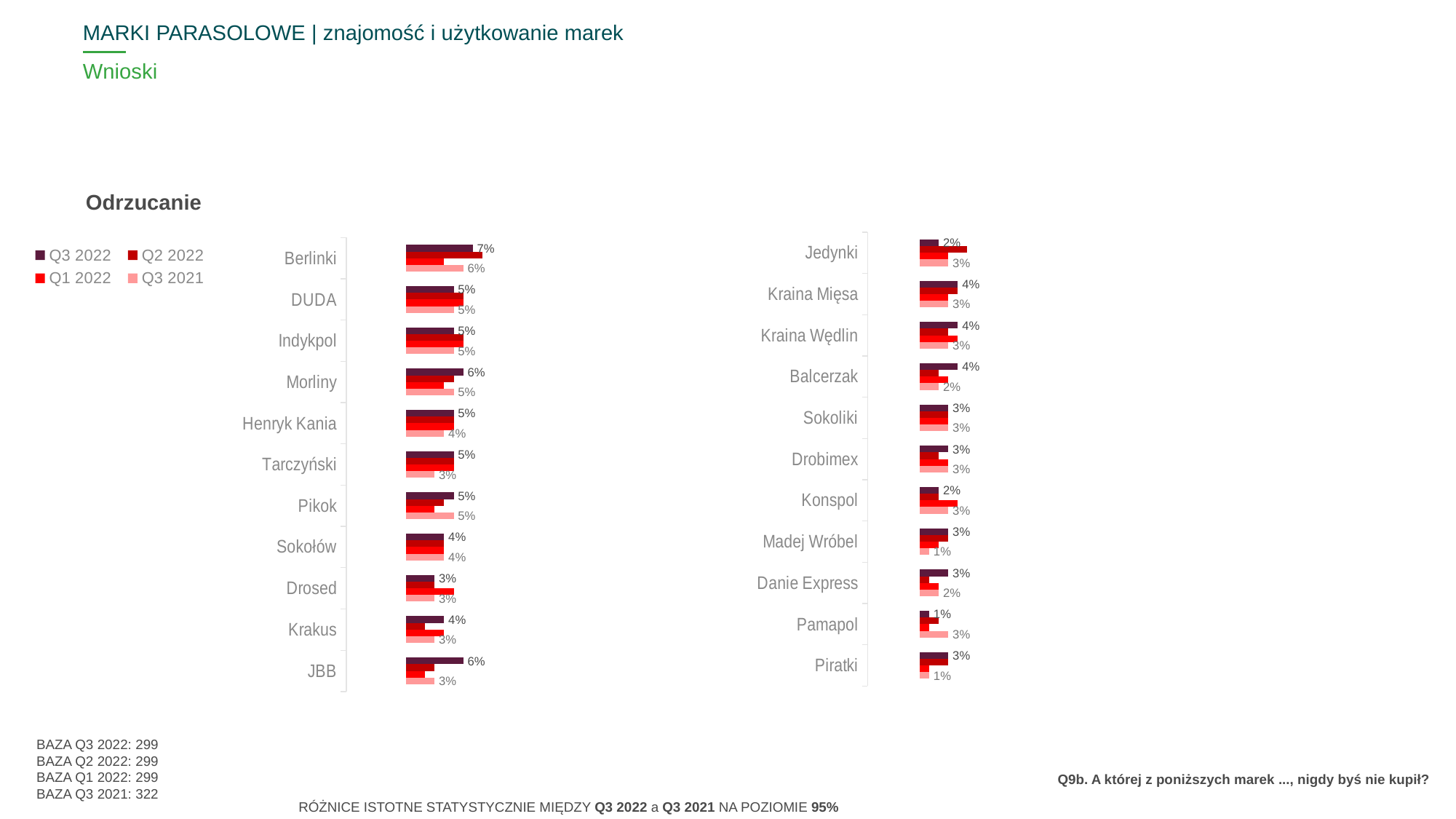

MARKI PARASOLOWE | znajomość i użytkowanie marek
# Wnioski
Odrzucanie

### Chart

| Category | Kolumna2 |
|---|---|
| Jedynki | None |
| Kraina Mięsa | None |
| Kraina Wędlin | None |
| Balcerzak | None |
| Sokoliki | None |
| Drobimex | None |
| Konspol | None |
| Madej Wróbel | None |
| Danie Express | None |
| Pamapol | None |
| Piratki | None |

### Chart

| Category | Q3 2022 | Q2 2022 | Q1 2022 | Q3 2021 |
|---|---|---|---|---|
| Jedynki | 0.02 | 0.05 | 0.03 | 0.03 |
| Kraina Mięsa | 0.04 | 0.04 | 0.03 | 0.03 |
| Kraina Wędlin | 0.04 | 0.03 | 0.04 | 0.03 |
| Balcerzak | 0.04 | 0.02 | 0.03 | 0.02 |
| Sokoliki | 0.03 | 0.03 | 0.03 | 0.03 |
| Drobimex | 0.03 | 0.02 | 0.03 | 0.03 |
| Konspol | 0.02 | 0.02 | 0.04 | 0.03 |
| Madej Wróbel | 0.03 | 0.03 | 0.02 | 0.01 |
| Danie Express | 0.03 | 0.01 | 0.02 | 0.02 |
| Pamapol | 0.01 | 0.02 | 0.01 | 0.03 |
| Piratki | 0.03 | 0.03 | 0.01 | 0.01 |

### Chart

| Category | Kolumna2 |
|---|---|
| Berlinki | None |
| DUDA | None |
| Indykpol | None |
| Morliny | None |
| Henryk Kania | None |
| Tarczyński | None |
| Pikok | None |
| Sokołów | None |
| Drosed | None |
| Krakus | None |
| JBB | None |

### Chart

| Category | Q3 2022 | Q2 2022 | Q1 2022 | Q3 2021 |
|---|---|---|---|---|
| Berlinki | 0.07 | 0.08 | 0.04 | 0.06 |
| DUDA | 0.05 | 0.06 | 0.06 | 0.05 |
| Indykpol | 0.05 | 0.06 | 0.06 | 0.05 |
| Morliny | 0.06 | 0.05 | 0.04 | 0.05 |
| Henryk Kania | 0.05 | 0.05 | 0.05 | 0.04 |
| Tarczyński | 0.05 | 0.05 | 0.05 | 0.03 |
| Pikok | 0.05 | 0.04 | 0.03 | 0.05 |
| Sokołów | 0.04 | 0.04 | 0.04 | 0.04 |
| Drosed | 0.03 | 0.03 | 0.05 | 0.03 |
| Krakus | 0.04 | 0.02 | 0.04 | 0.03 |
| JBB | 0.06 | 0.03 | 0.02 | 0.03 |

### Chart

| Category | Q3 2022 | Q2 2022 | Q1 2022 | Q3 2021 |
|---|---|---|---|---|
|  | None | None | None | None |
|  | None | None | None | None |
|  | None | None | None | None |
|  | None | None | None | None |
|  | None | None | None | None |
|  | None | None | None | None |
|  | None | None | None | None |
BAZA Q3 2022: 299
BAZA Q2 2022: 299
BAZA Q1 2022: 299
BAZA Q3 2021: 322
Q9b. A której z poniższych marek ..., nigdy byś nie kupił?
RÓŻNICE ISTOTNE STATYSTYCZNIE MIĘDZY Q3 2022 a Q3 2021 NA POZIOMIE 95%